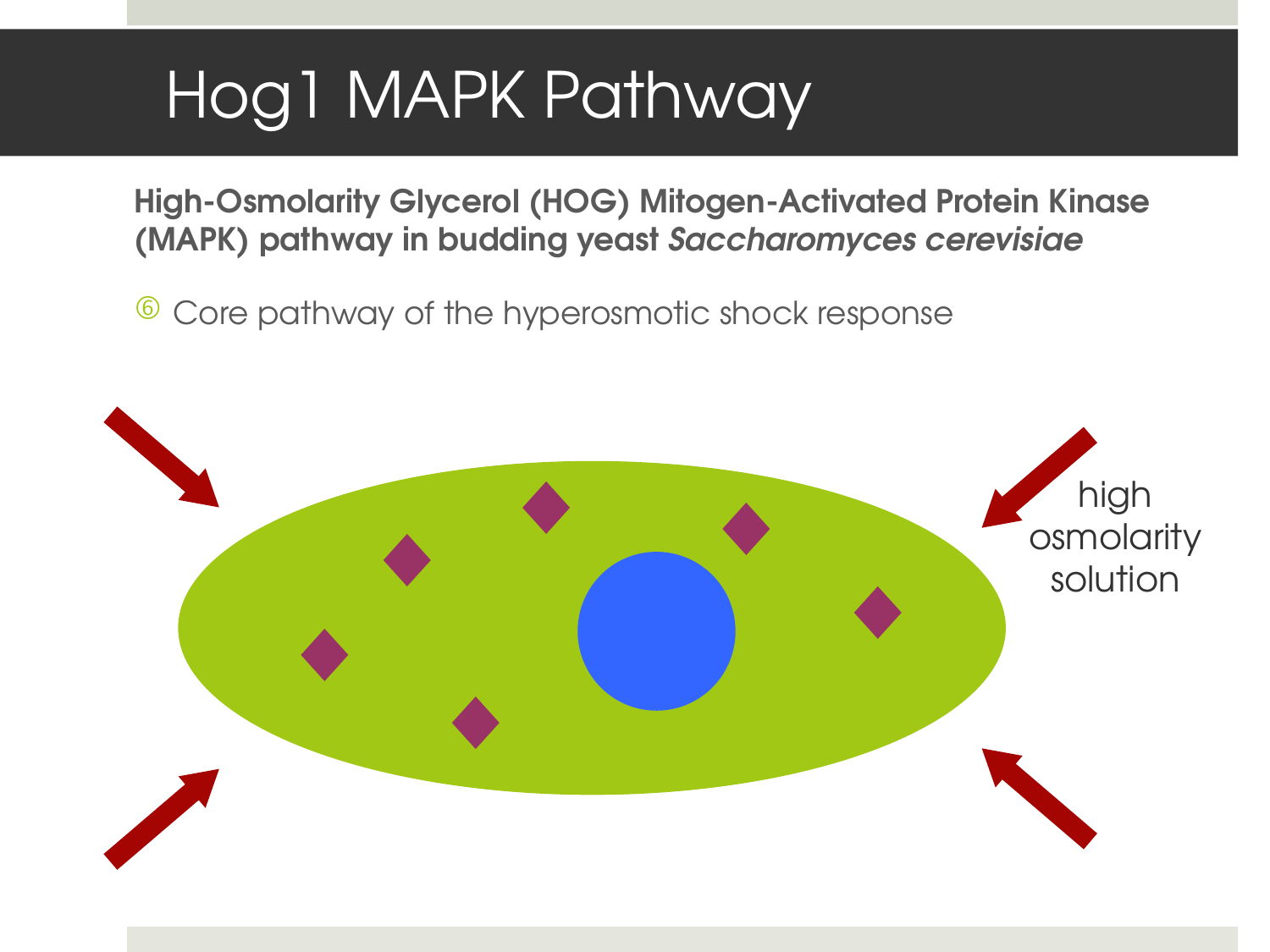

Hog1 MAPK Pathway
High-Osmolarity Glycerol (HOG) Mitogen-Activated Protein Kinase (MAPK) pathway in budding yeast Saccharomyces cerevisiae
 Core pathway of the hyperosmotic shock response

high osmolarity solution